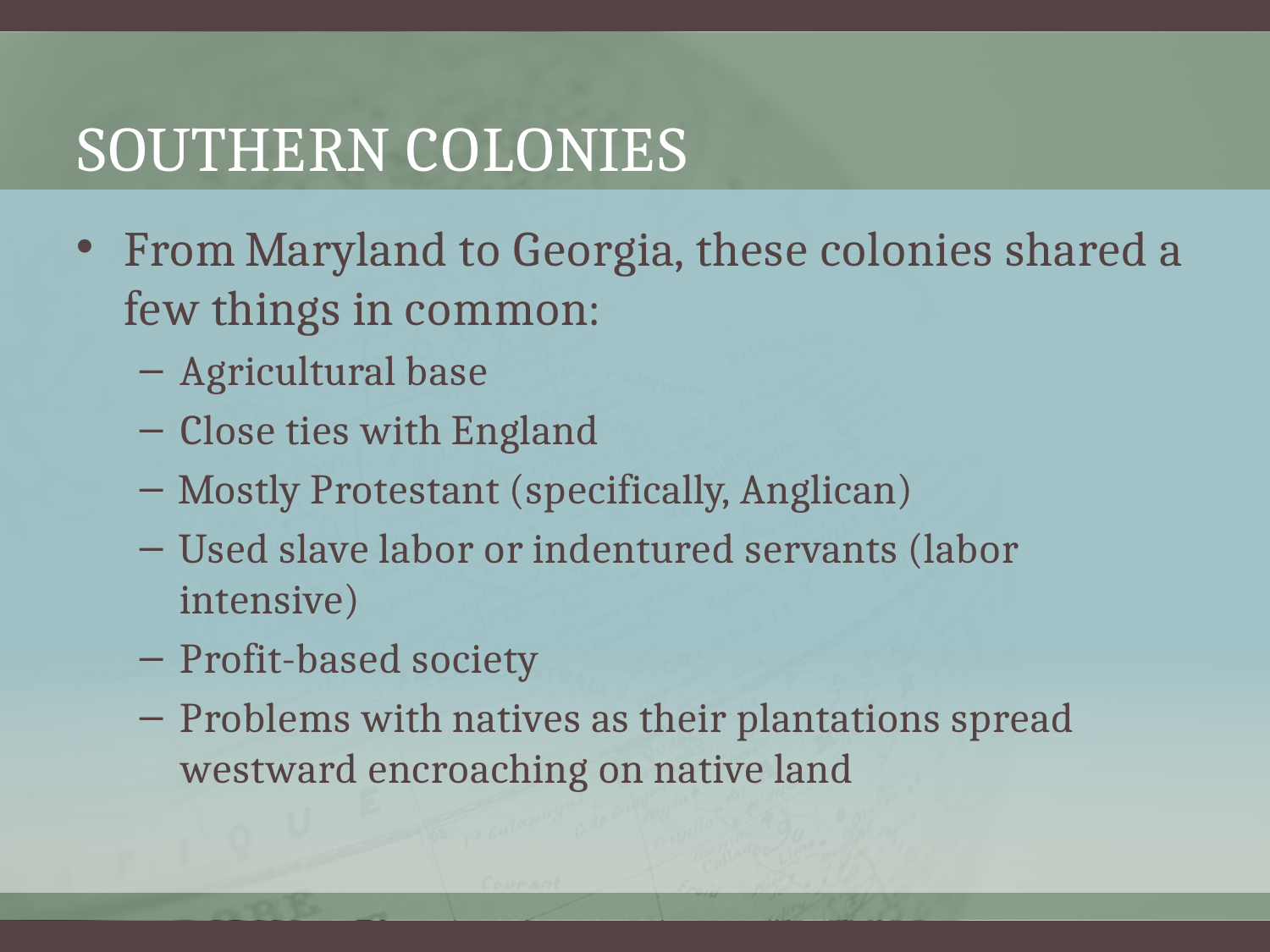

# Southern colonies
From Maryland to Georgia, these colonies shared a few things in common:
Agricultural base
Close ties with England
Mostly Protestant (specifically, Anglican)
Used slave labor or indentured servants (labor intensive)
Profit-based society
Problems with natives as their plantations spread westward encroaching on native land